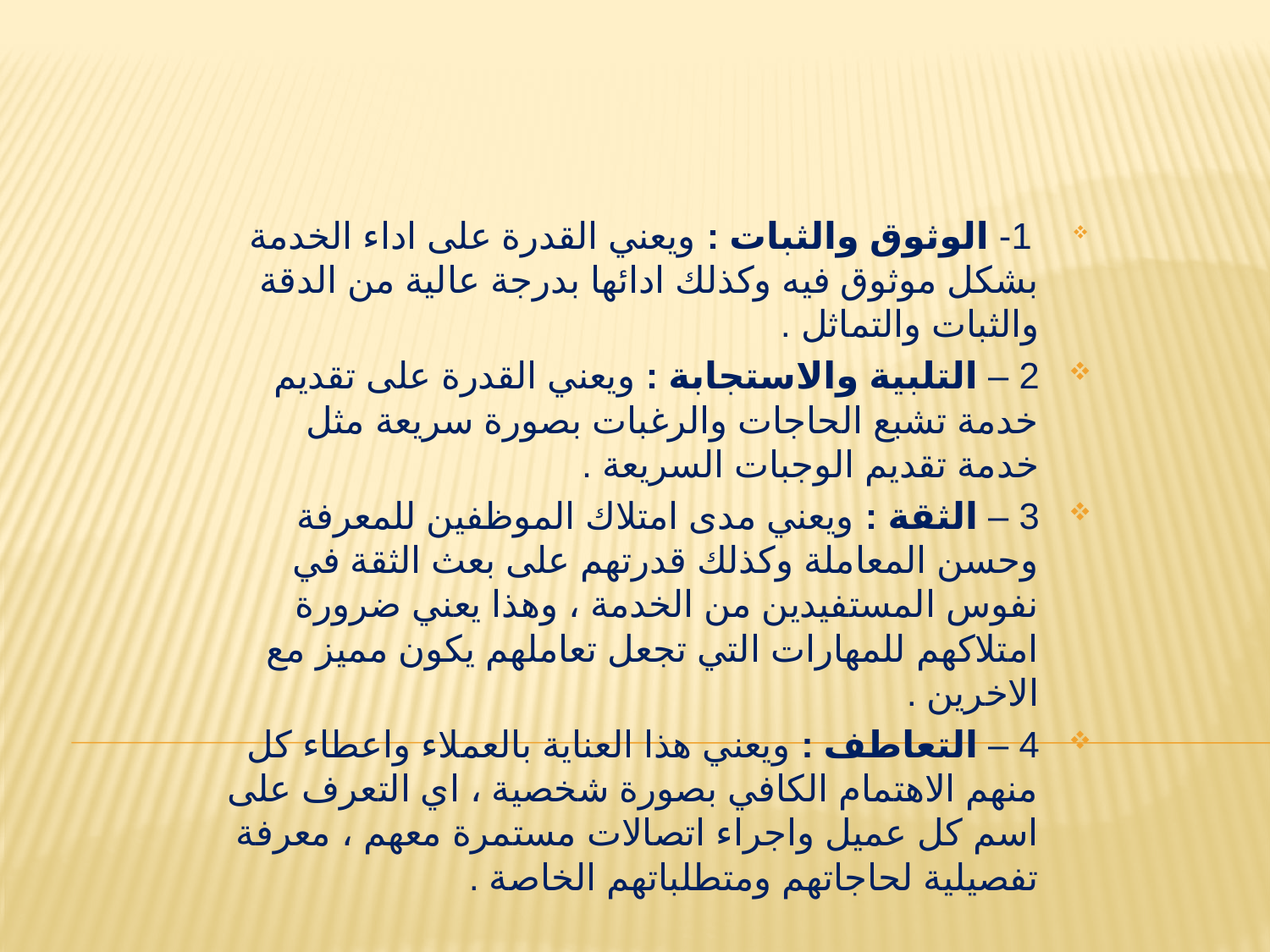

1- الوثوق والثبات : ويعني القدرة على اداء الخدمة بشكل موثوق فيه وكذلك ادائها بدرجة عالية من الدقة والثبات والتماثل .
2 – التلبية والاستجابة : ويعني القدرة على تقديم خدمة تشبع الحاجات والرغبات بصورة سريعة مثل خدمة تقديم الوجبات السريعة .
3 – الثقة : ويعني مدى امتلاك الموظفين للمعرفة وحسن المعاملة وكذلك قدرتهم على بعث الثقة في نفوس المستفيدين من الخدمة ، وهذا يعني ضرورة امتلاكهم للمهارات التي تجعل تعاملهم يكون مميز مع الاخرين .
4 – التعاطف : ويعني هذا العناية بالعملاء واعطاء كل منهم الاهتمام الكافي بصورة شخصية ، اي التعرف على اسم كل عميل واجراء اتصالات مستمرة معهم ، معرفة تفصيلية لحاجاتهم ومتطلباتهم الخاصة .